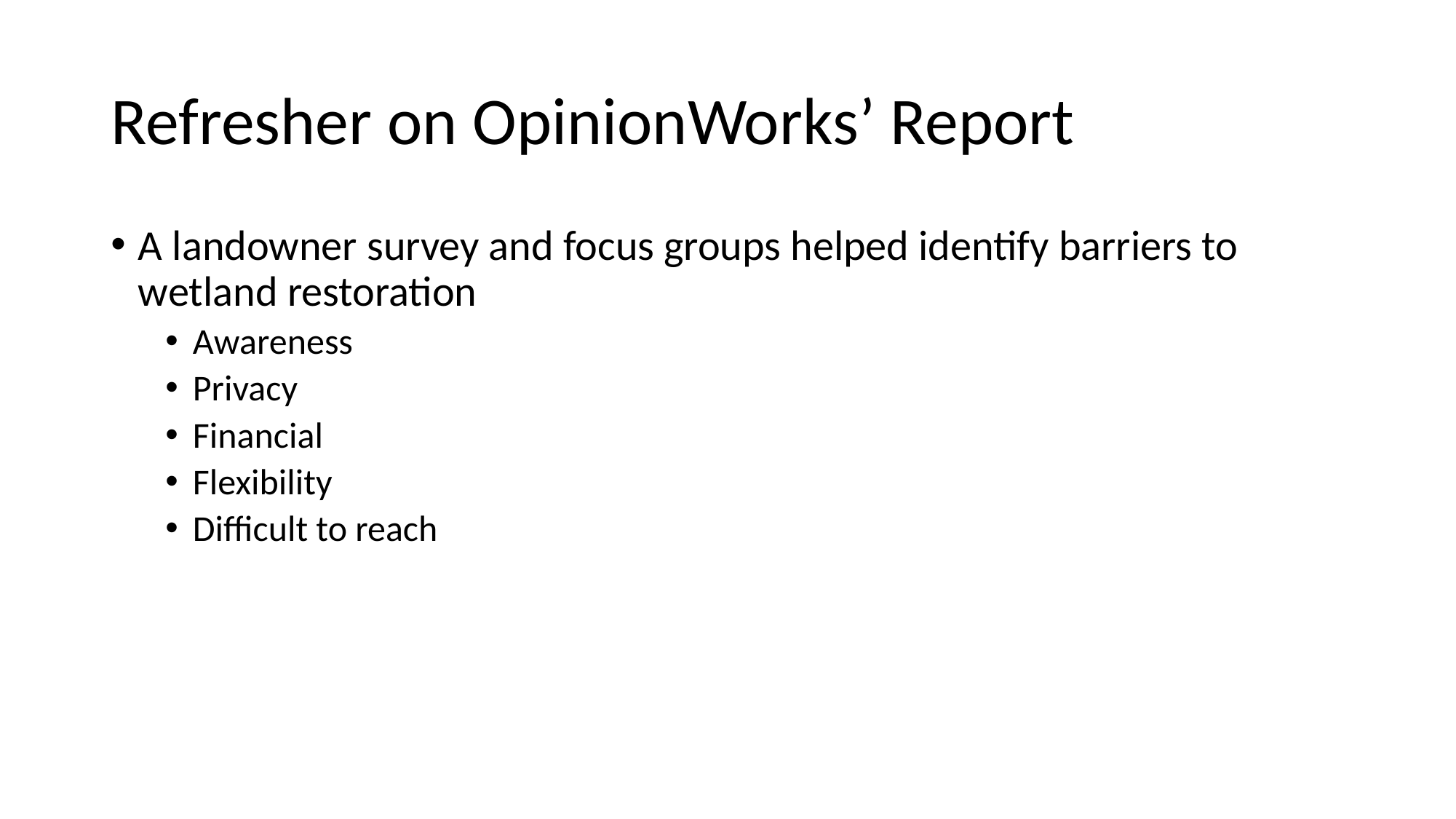

# Refresher on OpinionWorks’ Report
A landowner survey and focus groups helped identify barriers to wetland restoration
Awareness
Privacy
Financial
Flexibility
Difficult to reach